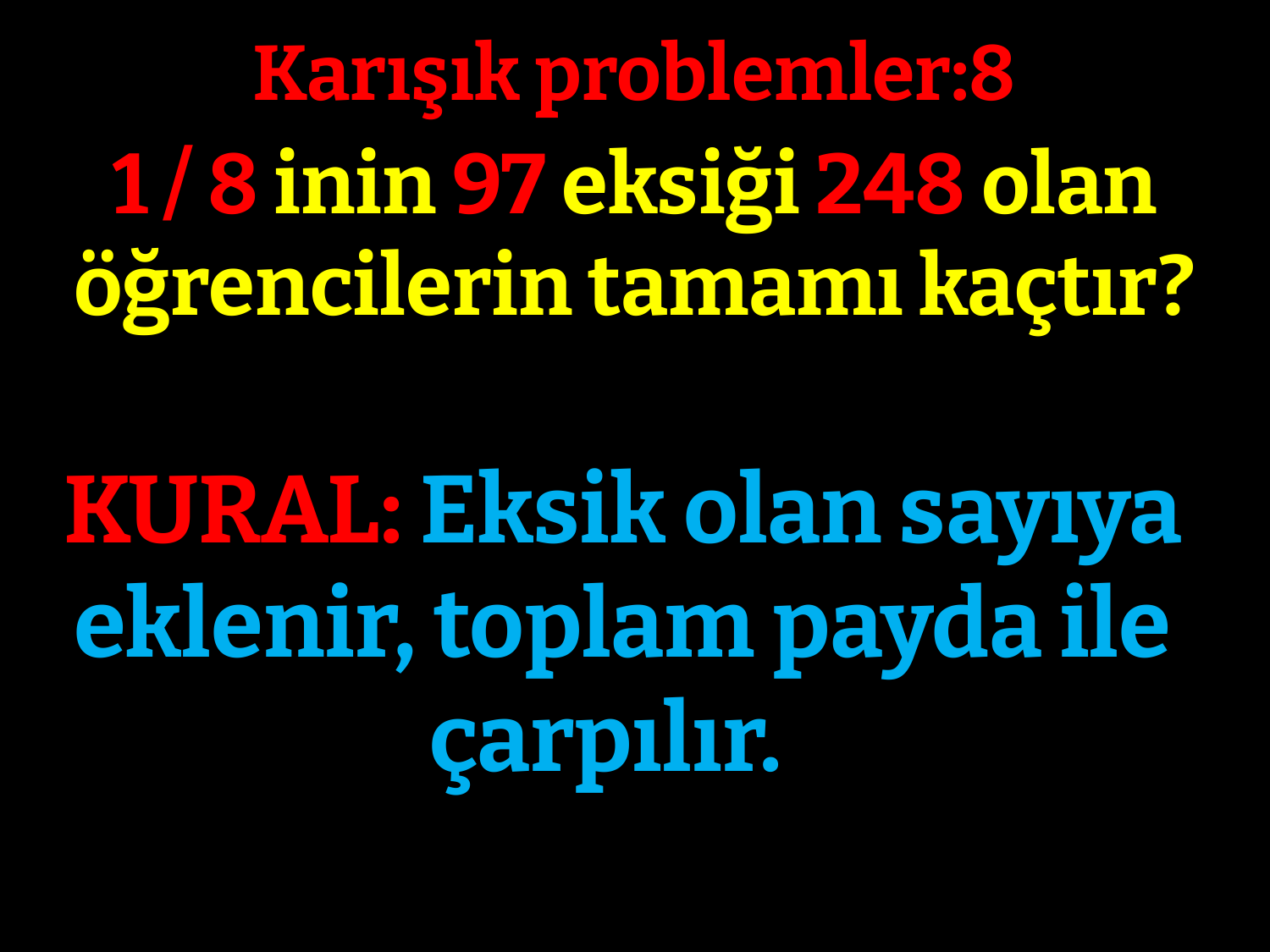

Karışık problemler:8
1 / 8 inin 97 eksiği 248 olan öğrencilerin tamamı kaçtır?
#
KURAL: Eksik olan sayıya eklenir, toplam payda ile çarpılır.